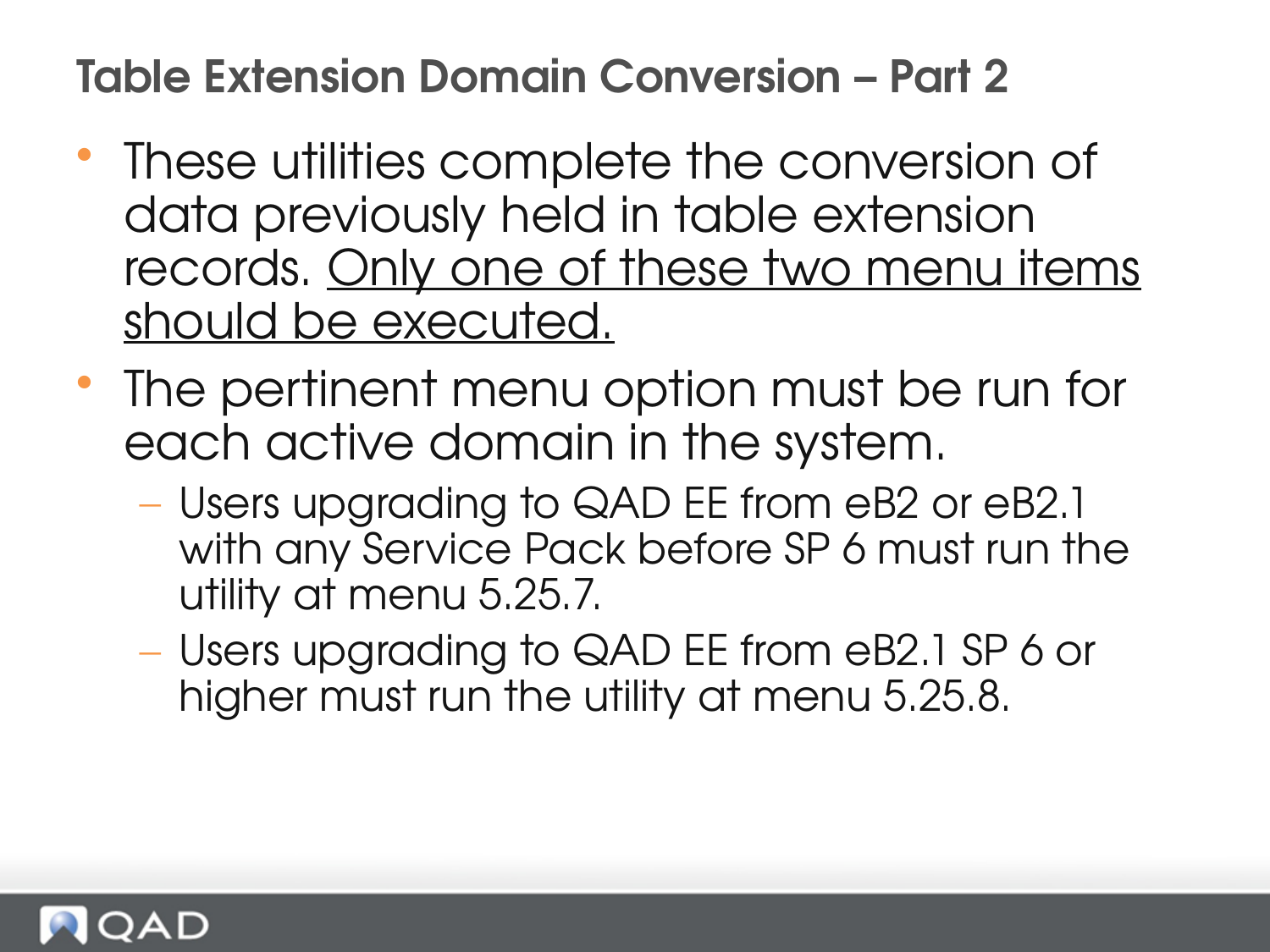

# Table Extension Domain Conversion – Part 2

These utilities complete the conversion of data previously held in table extension records. Only one of these two menu items should be executed.
The pertinent menu option must be run for each active domain in the system.
Users upgrading to QAD EE from eB2 or eB2.1 with any Service Pack before SP 6 must run the utility at menu 5.25.7.
Users upgrading to QAD EE from eB2.1 SP 6 or higher must run the utility at menu 5.25.8.